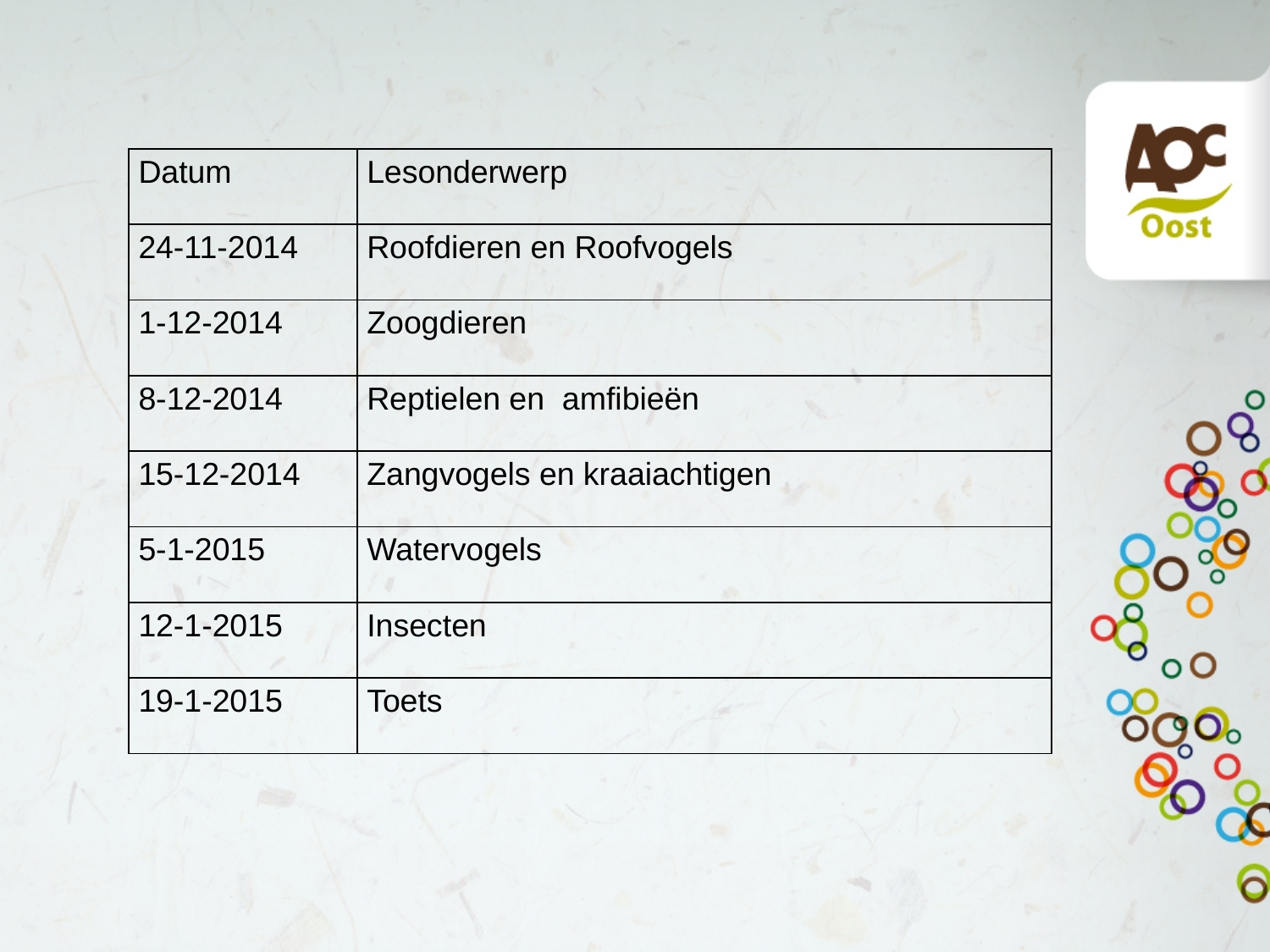

#
| Datum | Lesonderwerp |
| --- | --- |
| 24-11-2014 | Roofdieren en Roofvogels |
| 1-12-2014 | Zoogdieren |
| 8-12-2014 | Reptielen en amfibieën |
| 15-12-2014 | Zangvogels en kraaiachtigen |
| 5-1-2015 | Watervogels |
| 12-1-2015 | Insecten |
| 19-1-2015 | Toets |